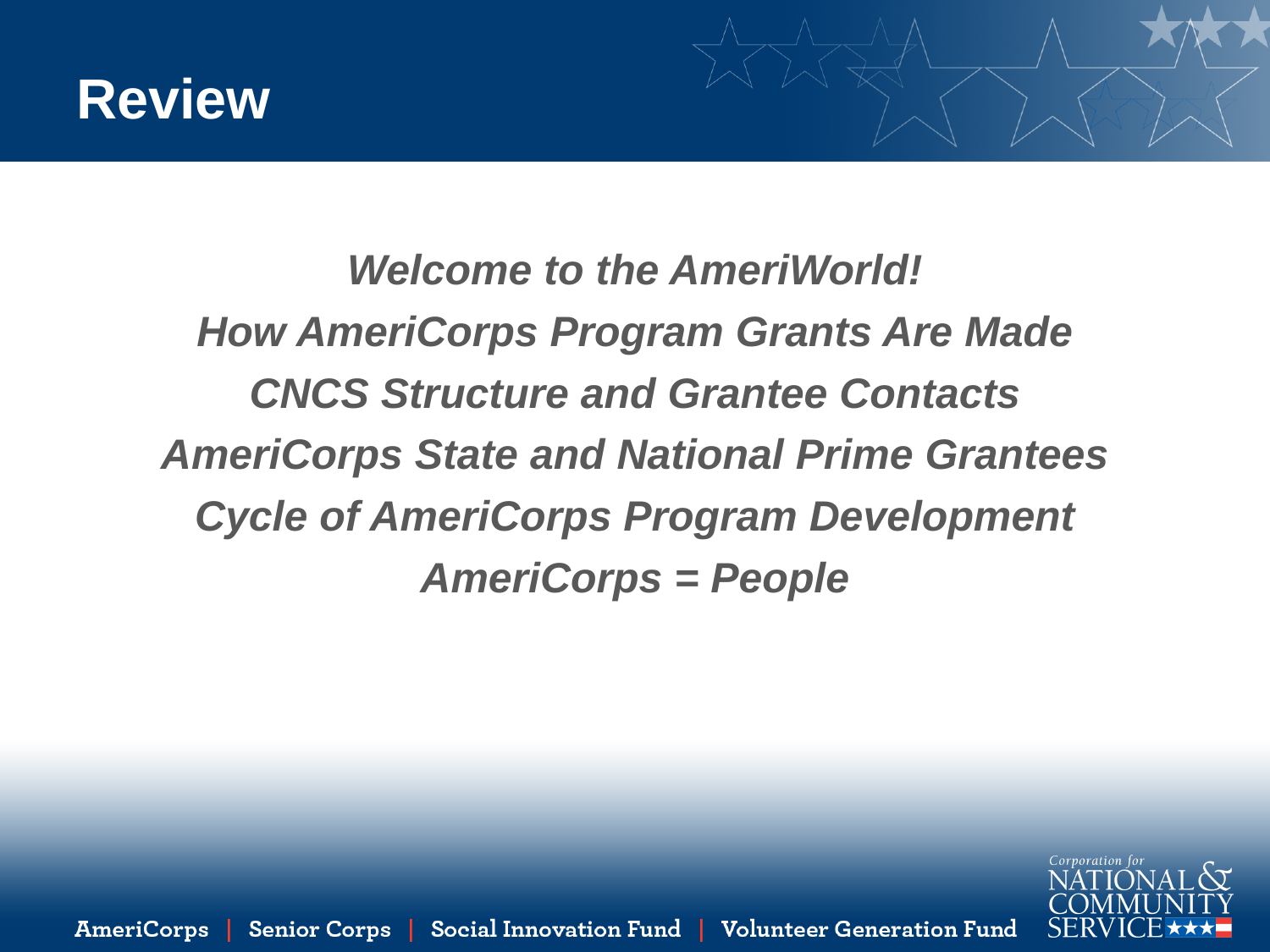

# Review

Welcome to the AmeriWorld!
How AmeriCorps Program Grants Are Made
CNCS Structure and Grantee Contacts
AmeriCorps State and National Prime Grantees
Cycle of AmeriCorps Program Development
AmeriCorps = People